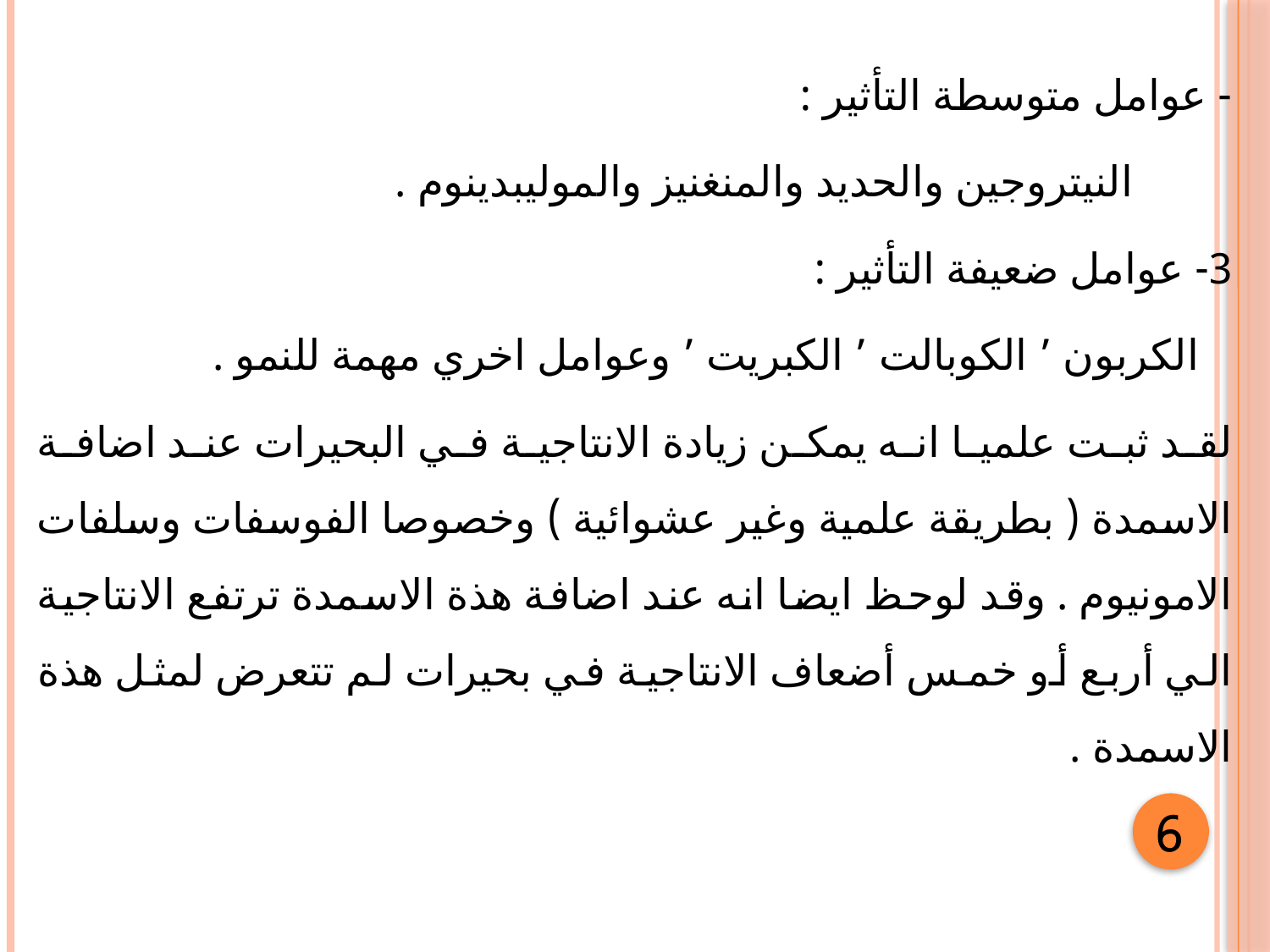

- عوامل متوسطة التأثير :
         النيتروجين والحديد والمنغنيز والموليبدينوم .
3- عوامل ضعيفة التأثير :
   الكربون ’ الكوبالت ’ الكبريت ’ وعوامل اخري مهمة للنمو .
لقد ثبت علميا انه يمكن زيادة الانتاجية في البحيرات عند اضافة الاسمدة ( بطريقة علمية وغير عشوائية ) وخصوصا الفوسفات وسلفات الامونيوم . وقد لوحظ ايضا انه عند اضافة هذة الاسمدة ترتفع الانتاجية الي أربع أو خمس أضعاف الانتاجية في بحيرات لم تتعرض لمثل هذة الاسمدة .

6